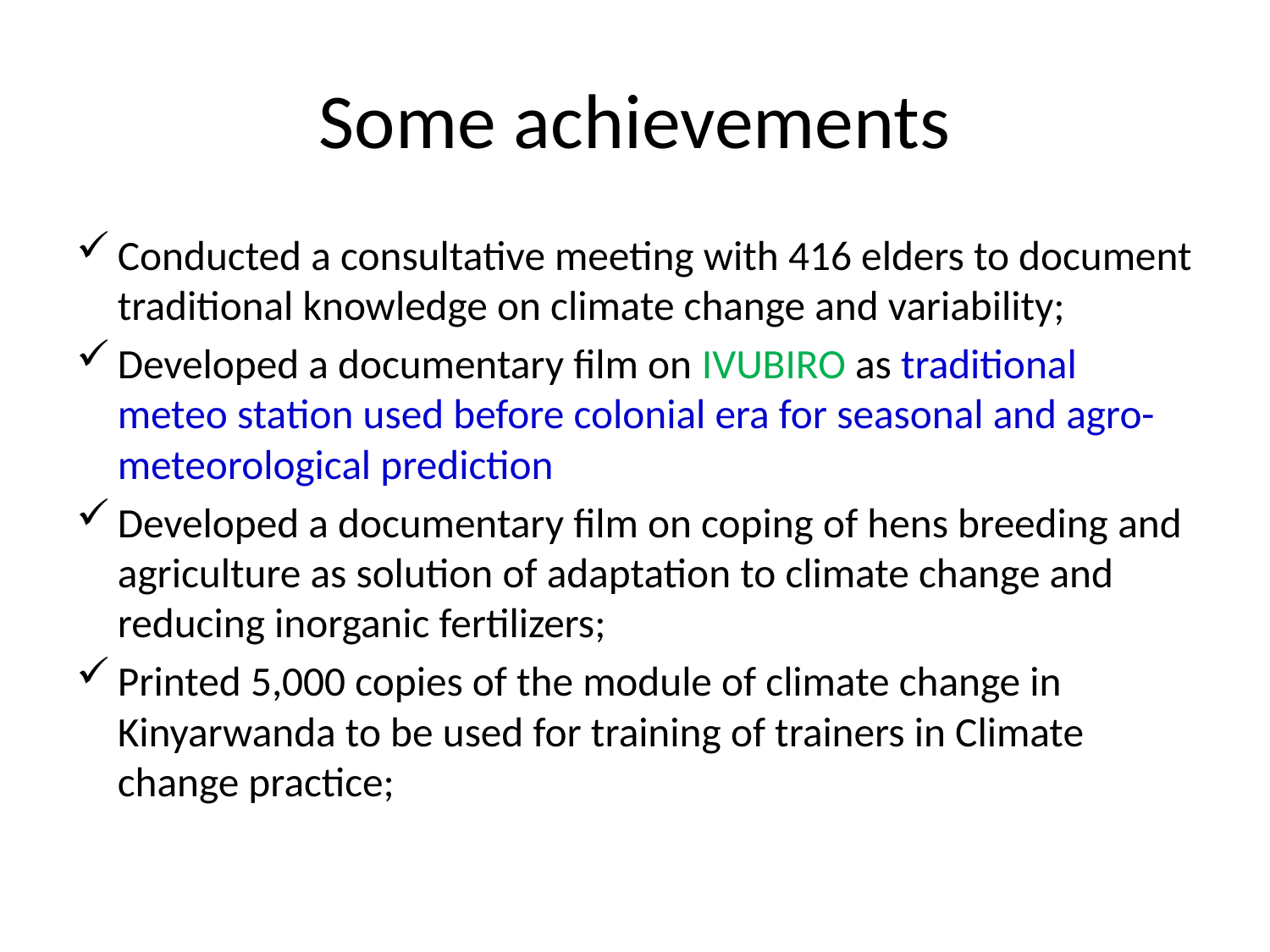

# Some achievements
Conducted a consultative meeting with 416 elders to document traditional knowledge on climate change and variability;
Developed a documentary film on IVUBIRO as traditional meteo station used before colonial era for seasonal and agro-meteorological prediction
Developed a documentary film on coping of hens breeding and agriculture as solution of adaptation to climate change and reducing inorganic fertilizers;
Printed 5,000 copies of the module of climate change in Kinyarwanda to be used for training of trainers in Climate change practice;